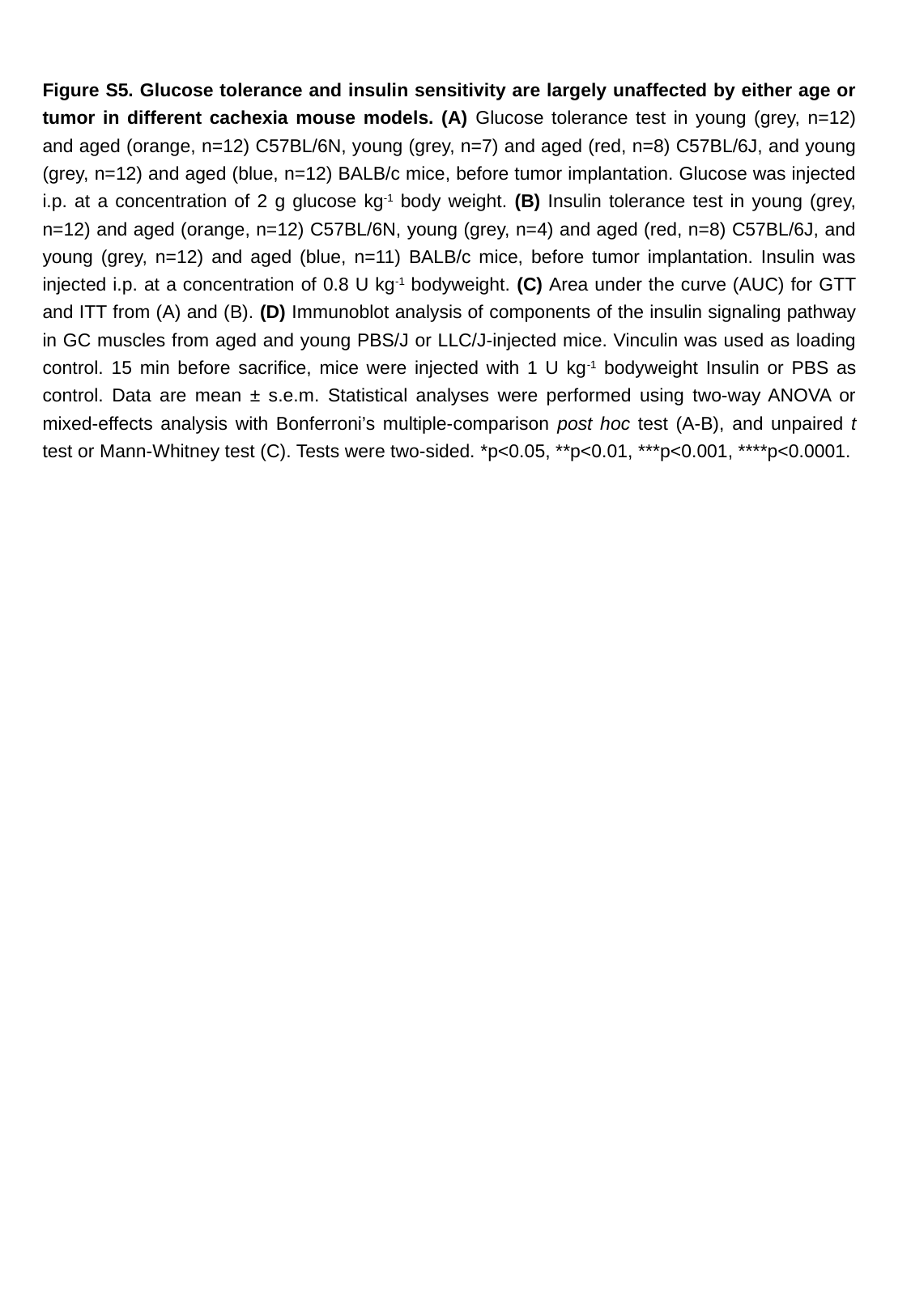

Figure S5. Glucose tolerance and insulin sensitivity are largely unaffected by either age or tumor in different cachexia mouse models. (A) Glucose tolerance test in young (grey, n=12) and aged (orange, n=12) C57BL/6N, young (grey, n=7) and aged (red, n=8) C57BL/6J, and young (grey, n=12) and aged (blue, n=12) BALB/c mice, before tumor implantation. Glucose was injected i.p. at a concentration of 2 g glucose kg-1 body weight. (B) Insulin tolerance test in young (grey, n=12) and aged (orange, n=12) C57BL/6N, young (grey, n=4) and aged (red, n=8) C57BL/6J, and young (grey, n=12) and aged (blue, n=11) BALB/c mice, before tumor implantation. Insulin was injected i.p. at a concentration of 0.8 U kg-1 bodyweight. (C) Area under the curve (AUC) for GTT and ITT from (A) and (B). (D) Immunoblot analysis of components of the insulin signaling pathway in GC muscles from aged and young PBS/J or LLC/J-injected mice. Vinculin was used as loading control. 15 min before sacrifice, mice were injected with 1 U kg-1 bodyweight Insulin or PBS as control. Data are mean ± s.e.m. Statistical analyses were performed using two-way ANOVA or mixed-effects analysis with Bonferroni’s multiple-comparison post hoc test (A-B), and unpaired t test or Mann-Whitney test (C). Tests were two-sided. *p<0.05, **p<0.01, ***p<0.001, ****p<0.0001.